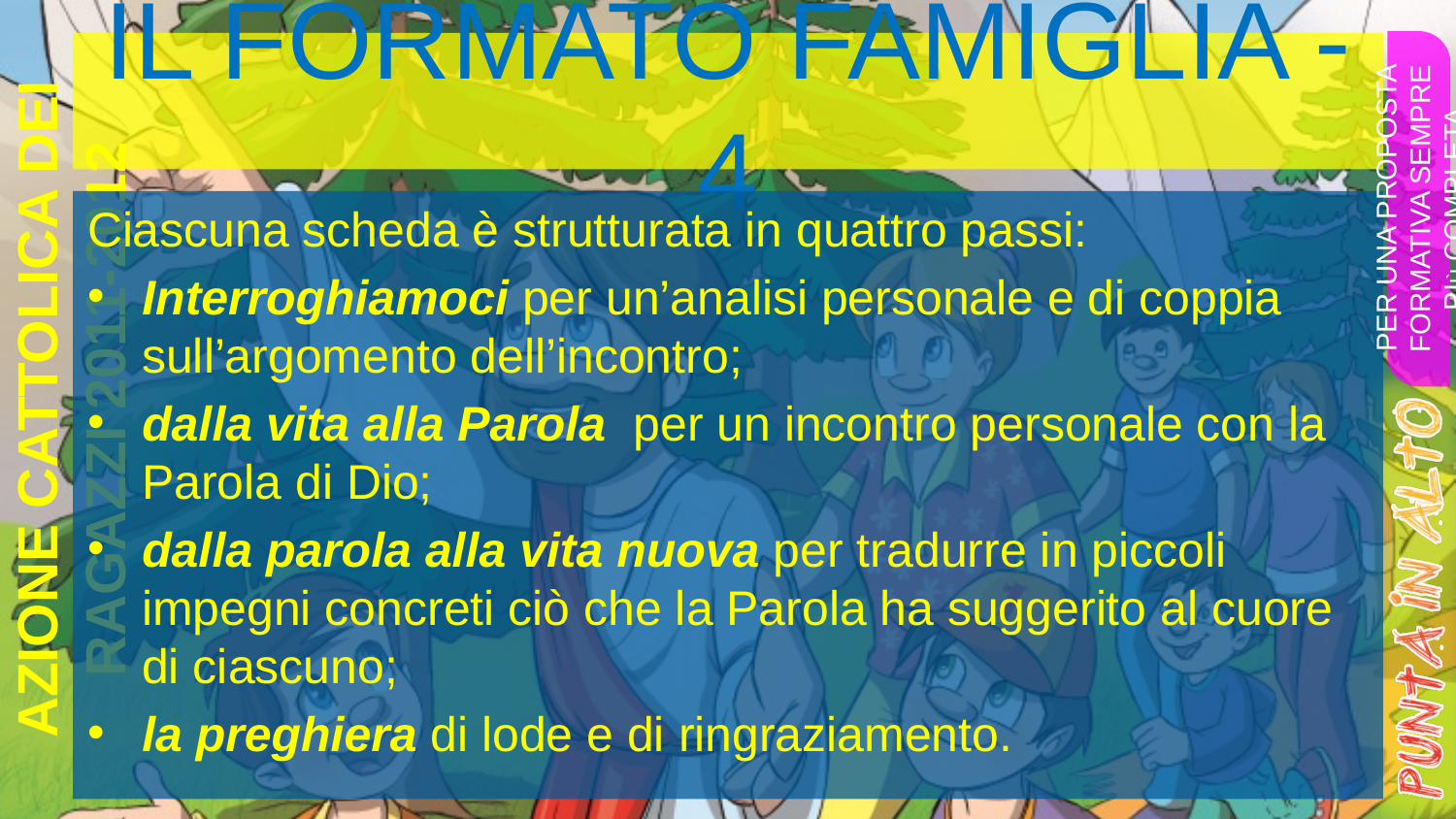

# IL FORMATO FAMIGLIA - 4
PER UNA PROPOSTA FORMATIVA SEMPRE PIÙ COMPLETA
Ciascuna scheda è strutturata in quattro passi:
Interroghiamoci per un’analisi personale e di coppia sull’argomento dell’incontro;
dalla vita alla Parola  per un incontro personale con la Parola di Dio;
dalla parola alla vita nuova per tradurre in piccoli impegni concreti ciò che la Parola ha suggerito al cuore di ciascuno;
la preghiera di lode e di ringraziamento.